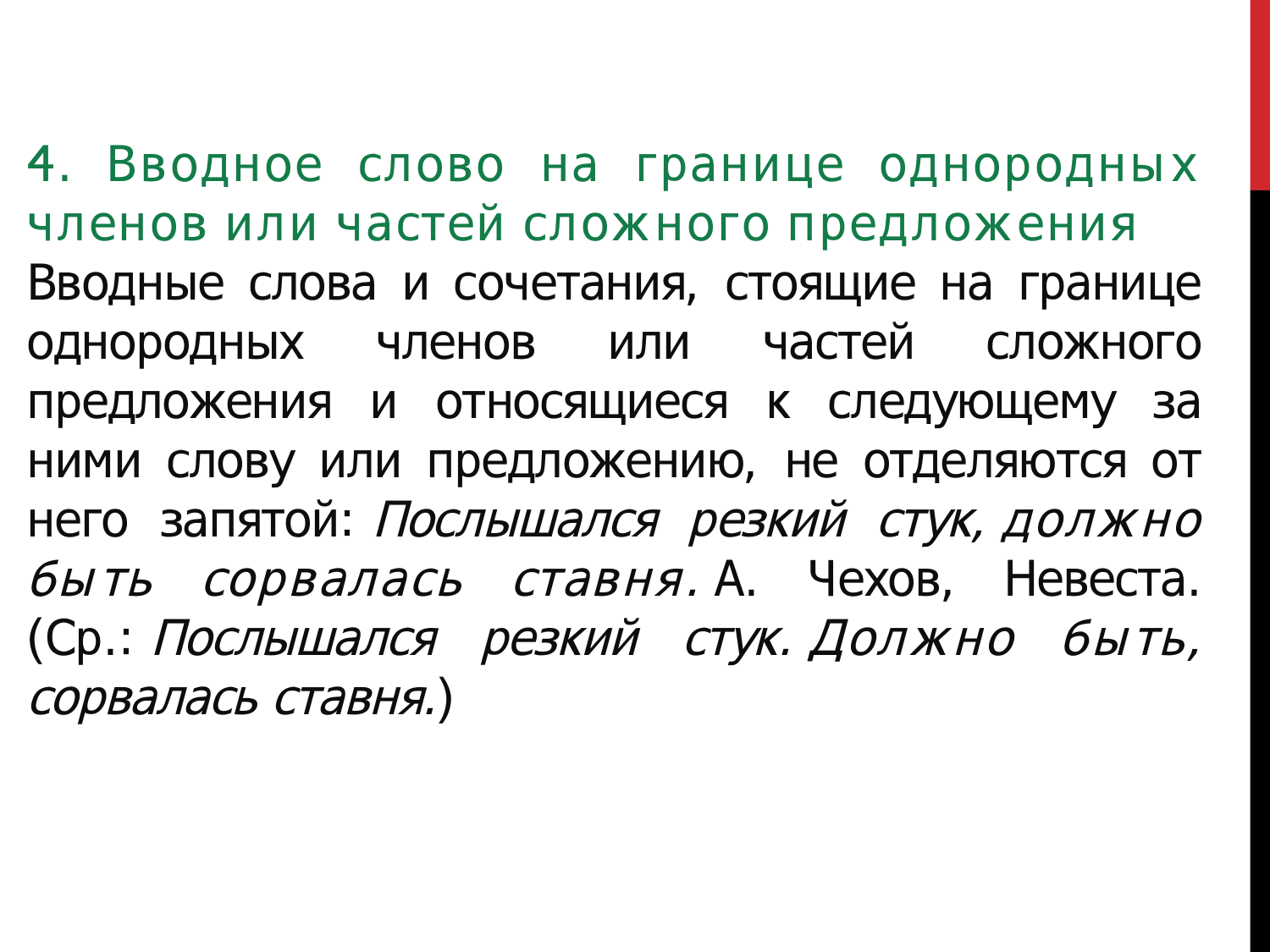

4. Вводное слово на границе однородных членов или частей сложного предложения
Вводные слова и сочетания, стоящие на границе однородных членов или частей сложного предложения и относящиеся к следующему за ними слову или предложению, не отделяются от него запятой: Послышался резкий стук, должно быть сорвалась ставня. А. Чехов, Невеста. (Ср.: Послышался резкий стук. Должно быть, сорвалась ставня.)